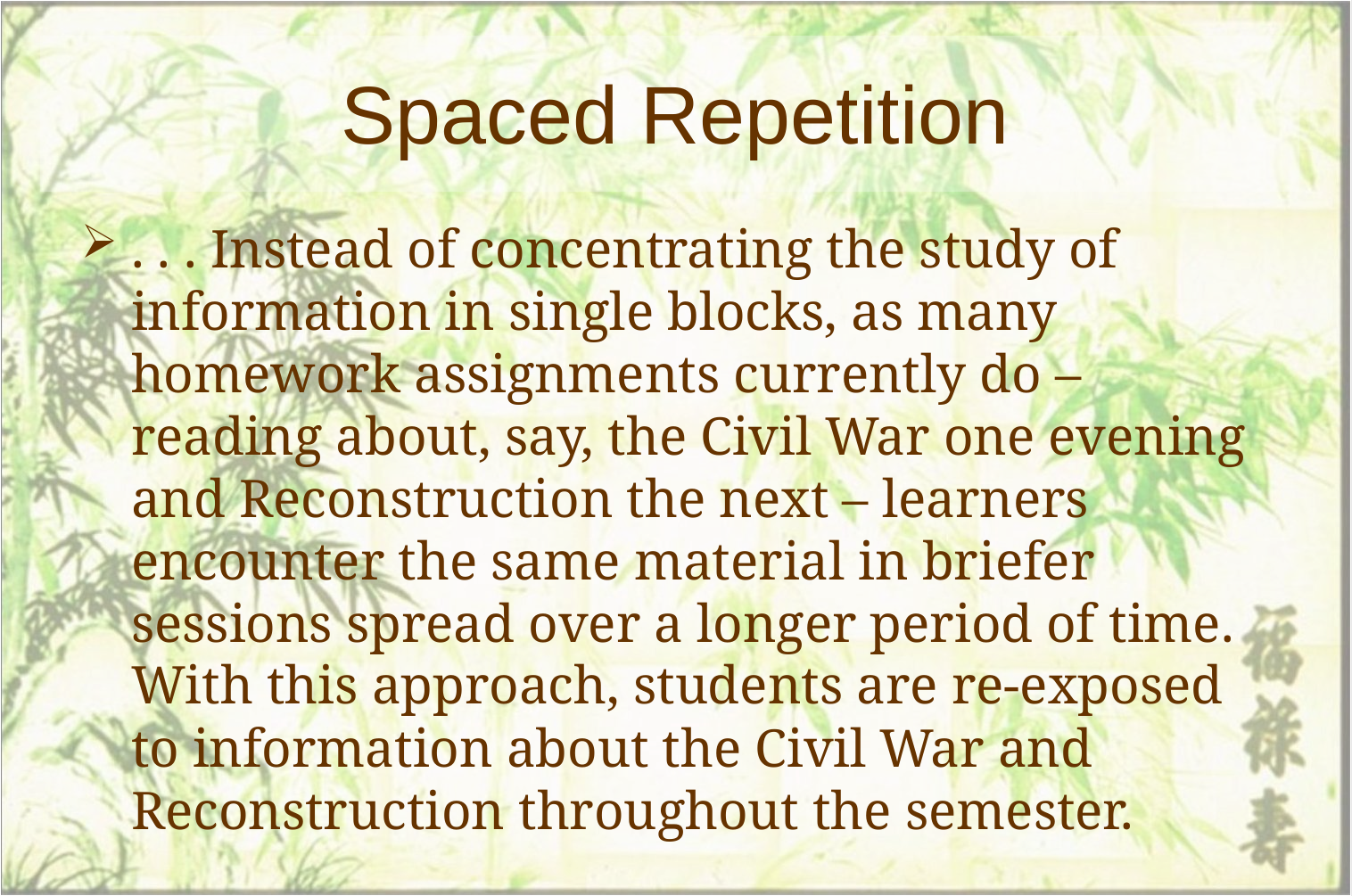

# Spaced Repetition
. . . Instead of concentrating the study of information in single blocks, as many homework assignments currently do – reading about, say, the Civil War one evening and Reconstruction the next – learners encounter the same material in briefer sessions spread over a longer period of time.  With this approach, students are re-exposed to information about the Civil War and Reconstruction throughout the semester.